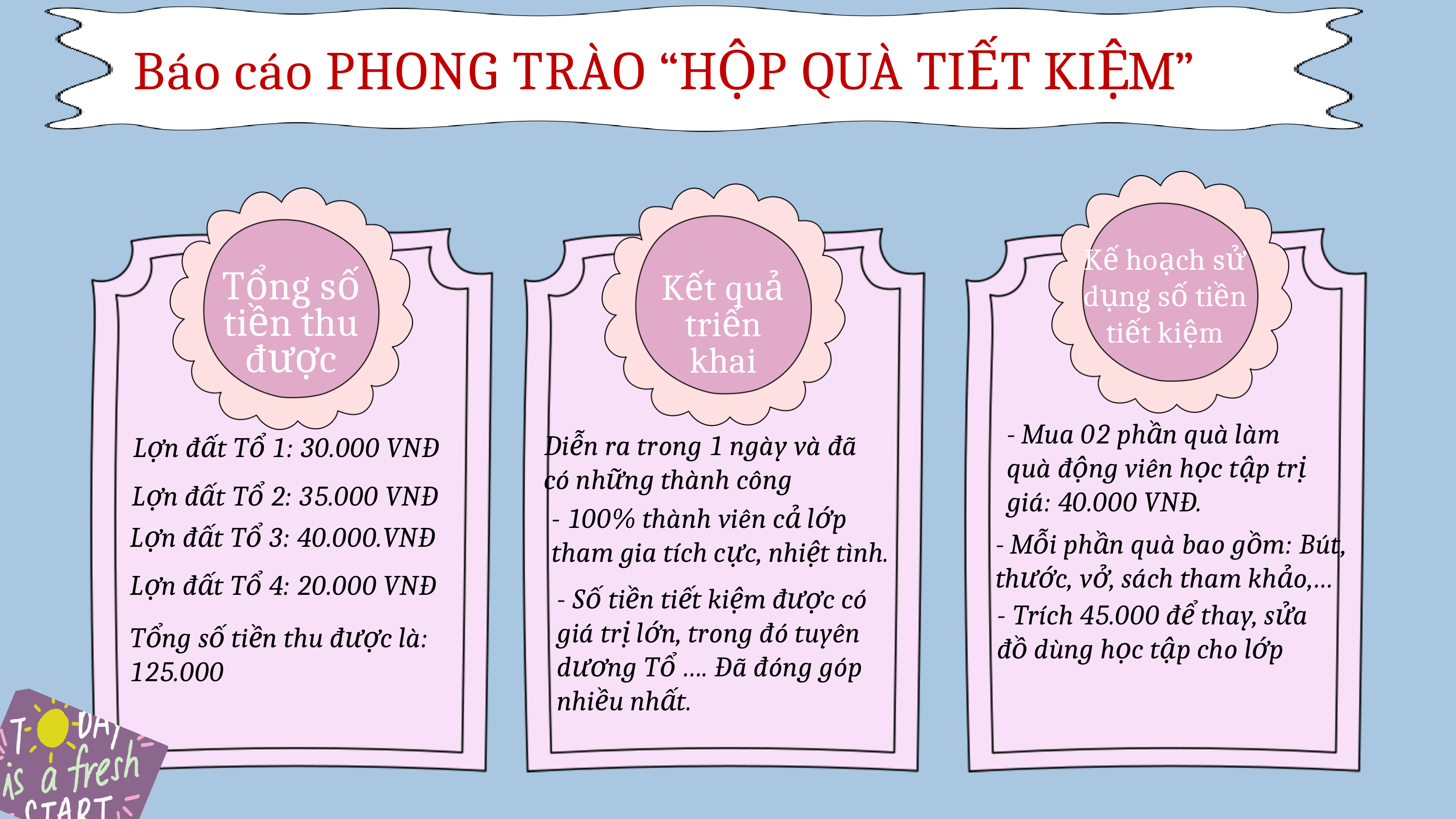

Báo cáo PHONG TRÀO “HỘP QUÀ TIẾT KIỆM”

Kế hoạch sử dụng số tiền tiết kiệm
Tổng số tiền thu được
Kết quả triển khai
- Mua 02 phần quà làm quà động viên học tập trị giá: 40.000 VNĐ.
Diễn ra trong 1 ngày và đã có những thành công
Lợn đất Tổ 1: 30.000 VNĐ
Lợn đất Tổ 2: 35.000 VNĐ
- 100% thành viên cả lớp tham gia tích cực, nhiệt tình.
Lợn đất Tổ 3: 40.000.VNĐ
- Mỗi phần quà bao gồm: Bút, thước, vở, sách tham khảo,…
Lợn đất Tổ 4: 20.000 VNĐ
- Số tiền tiết kiệm được có giá trị lớn, trong đó tuyên dương Tổ …. Đã đóng góp nhiều nhất.
- Trích 45.000 để thay, sửa đồ dùng học tập cho lớp
Tổng số tiền thu được là: 125.000